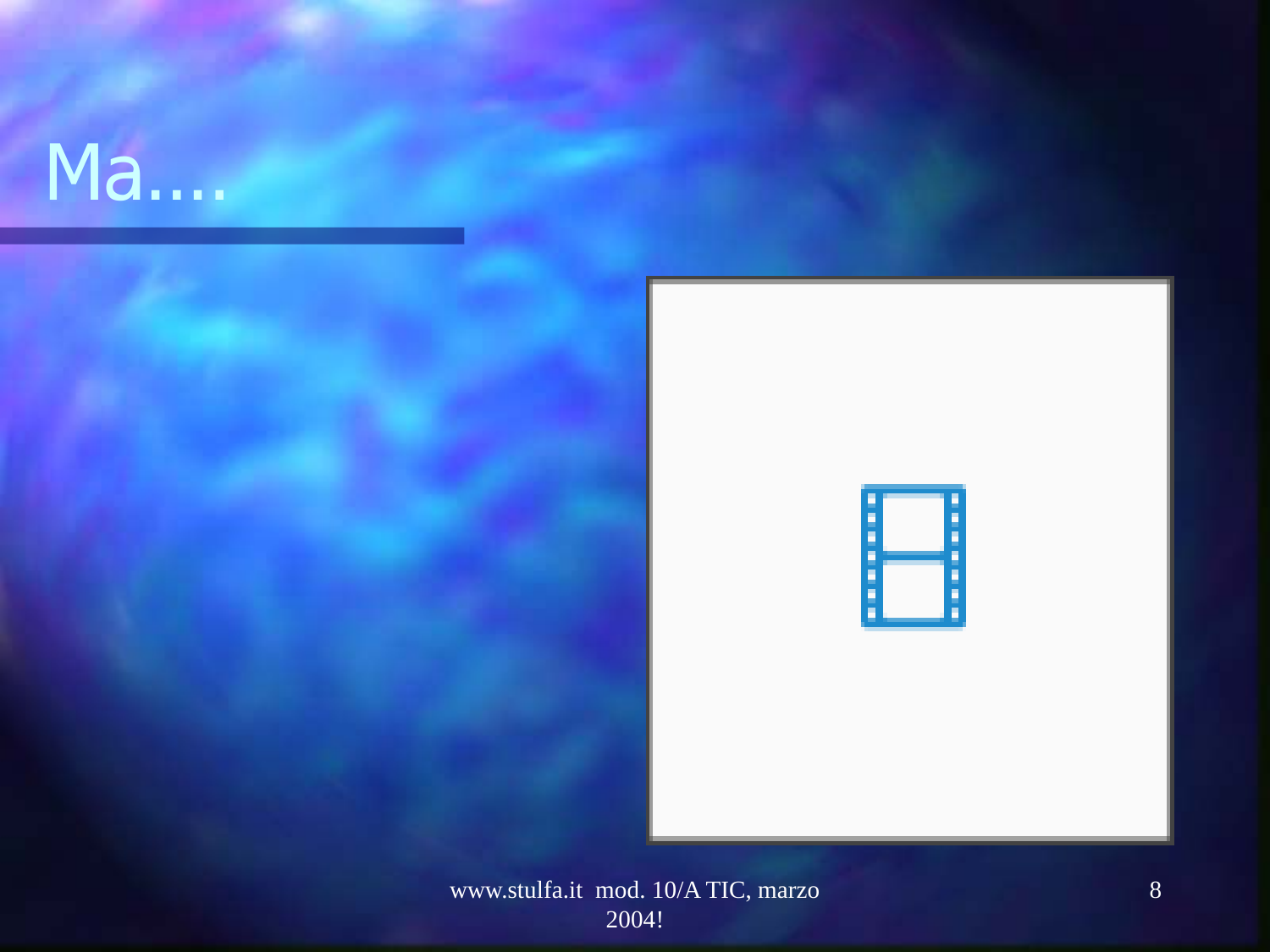

# Ma….

www.stulfa.it  mod. 10/A TIC, marzo 2004!
8